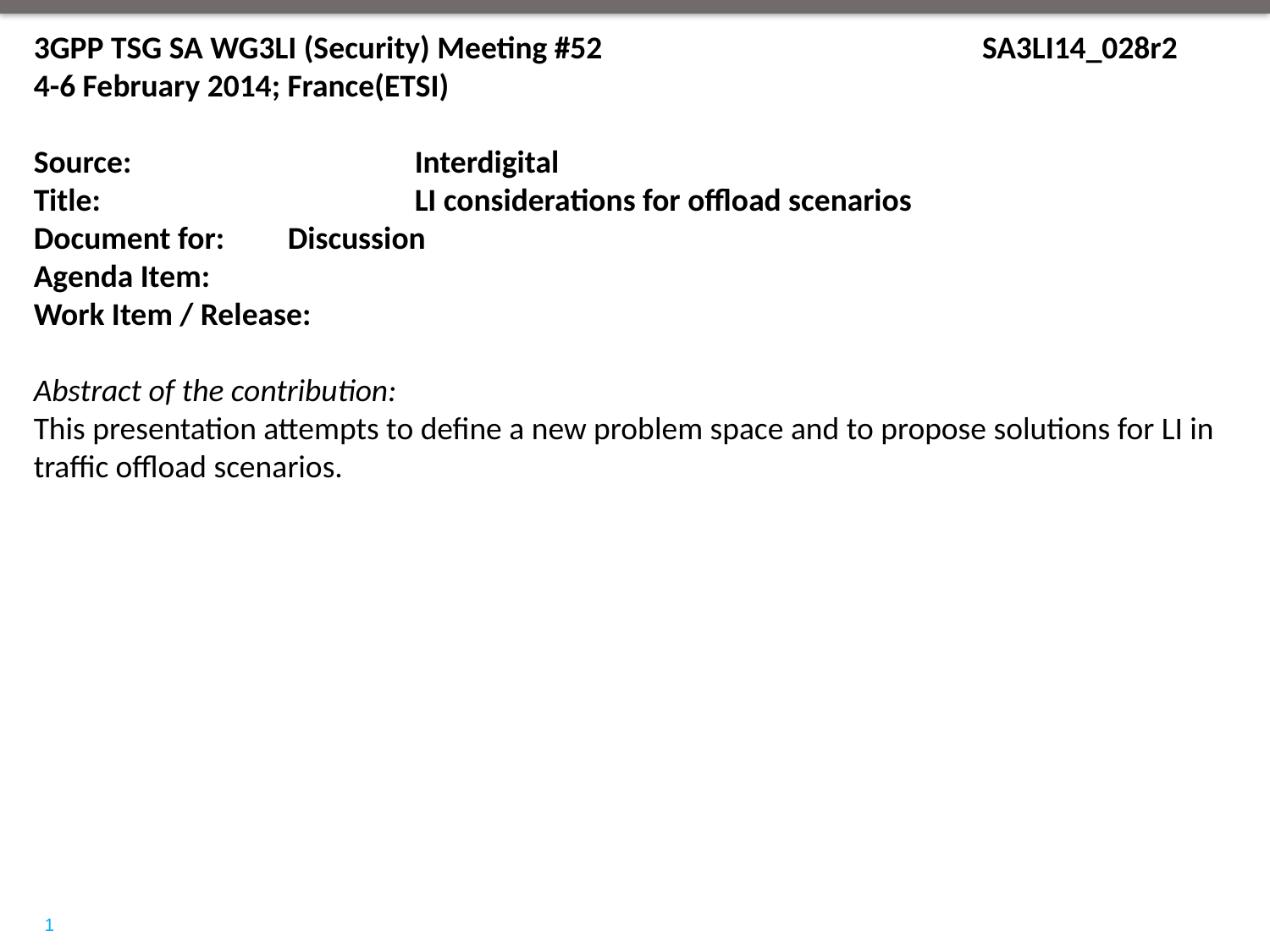

3GPP TSG SA WG3LI (Security) Meeting #52                          	                          SA3LI14_028r2
4-6 February 2014; France(ETSI)

Source:			Interdigital
Title:			LI considerations for offload scenarios
Document for:	Discussion
Agenda Item:
Work Item / Release:

Abstract of the contribution:
This presentation attempts to define a new problem space and to propose solutions for LI in traffic offload scenarios.